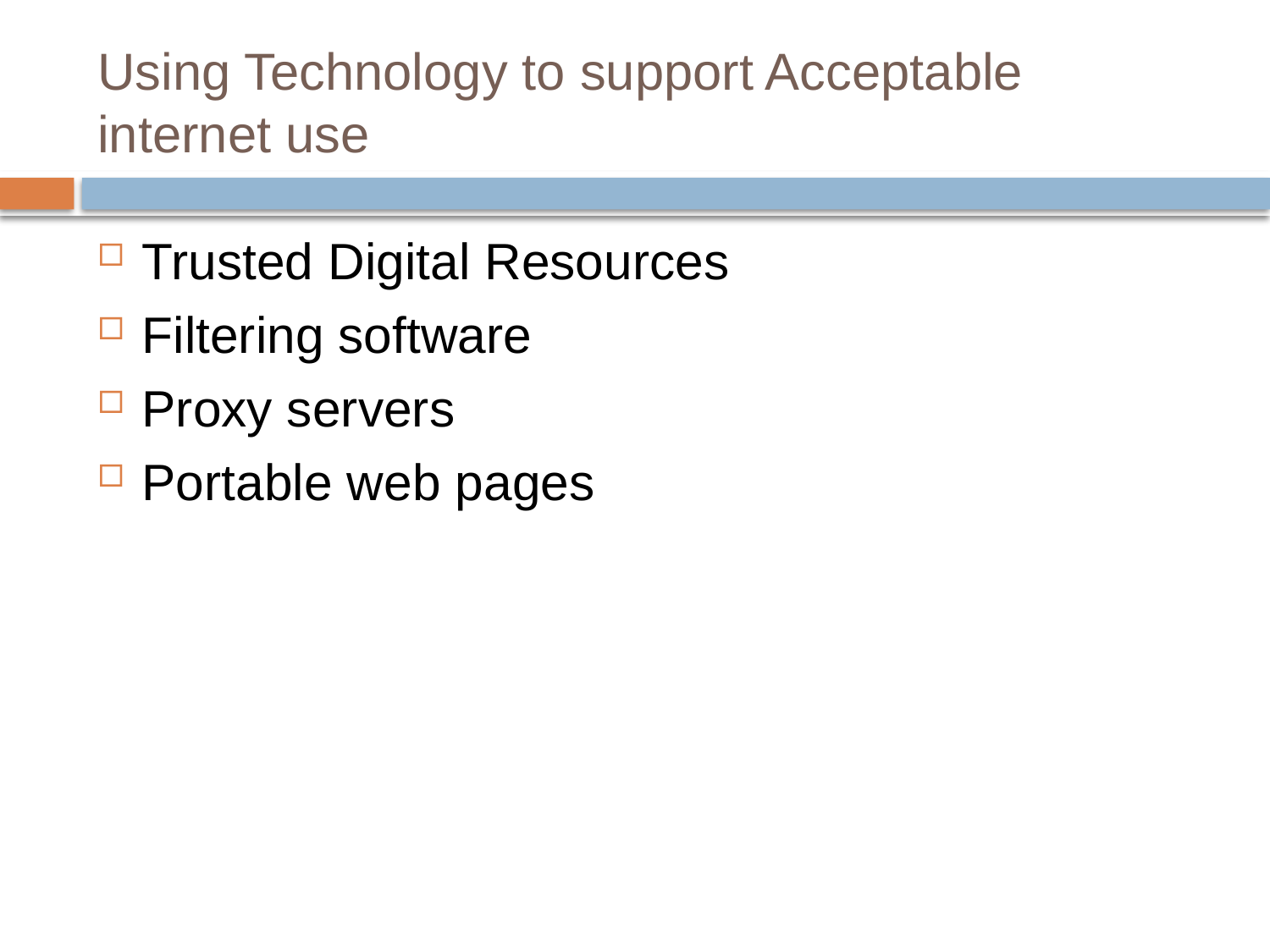

# Using Technology to support Acceptable internet use
Trusted Digital Resources
Filtering software
Proxy servers
Portable web pages